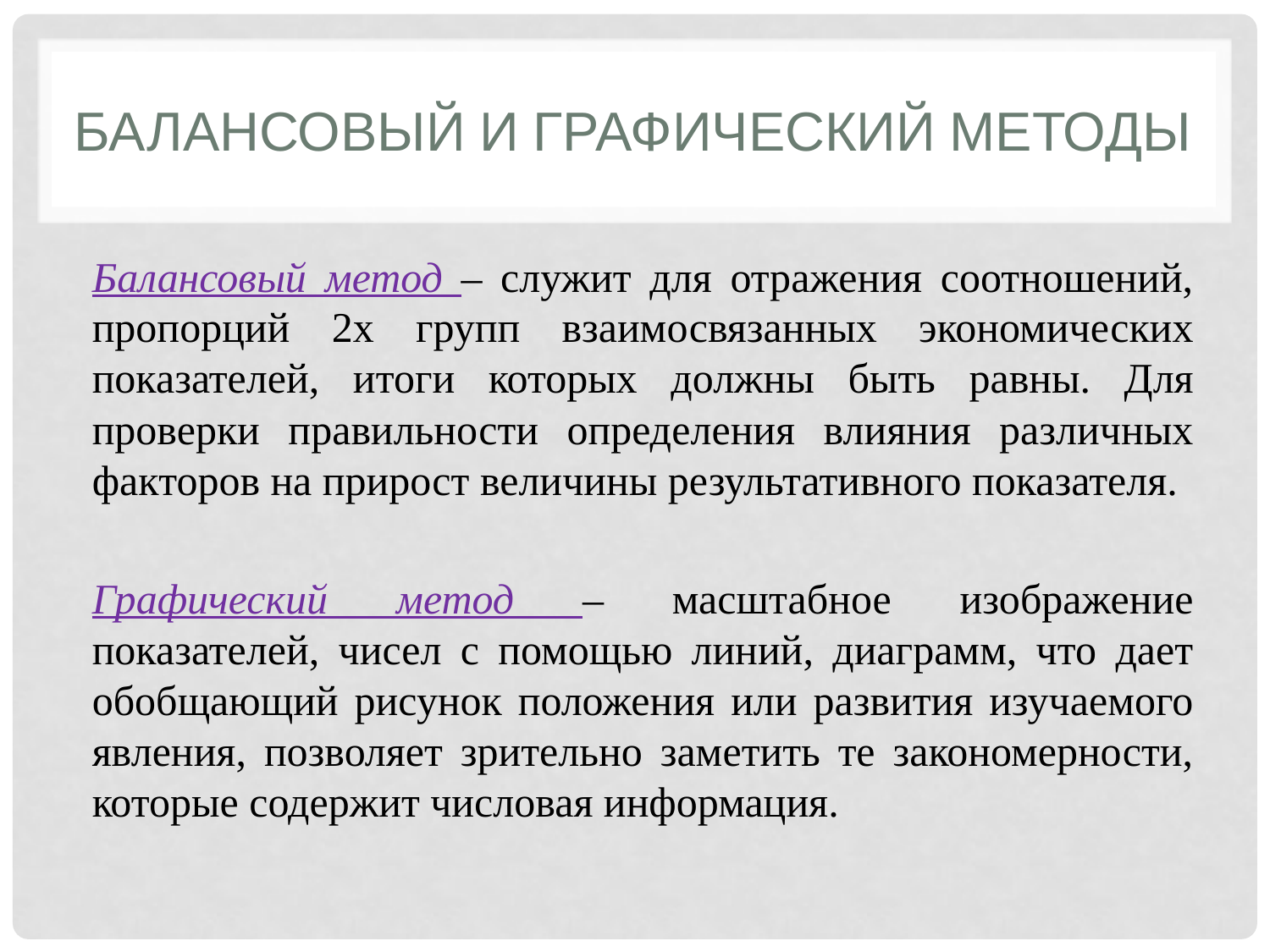

# Балансовый и графический методы
Балансовый метод – служит для отражения соотношений, пропорций 2х групп взаимосвязанных экономических показателей, итоги которых должны быть равны. Для проверки правильности определения влияния различных факторов на прирост величины результативного показателя.

Графический метод – масштабное изображение показателей, чисел с помощью линий, диаграмм, что дает обобщающий рисунок положения или развития изучаемого явления, позволяет зрительно заметить те закономерности, которые содержит числовая информация.